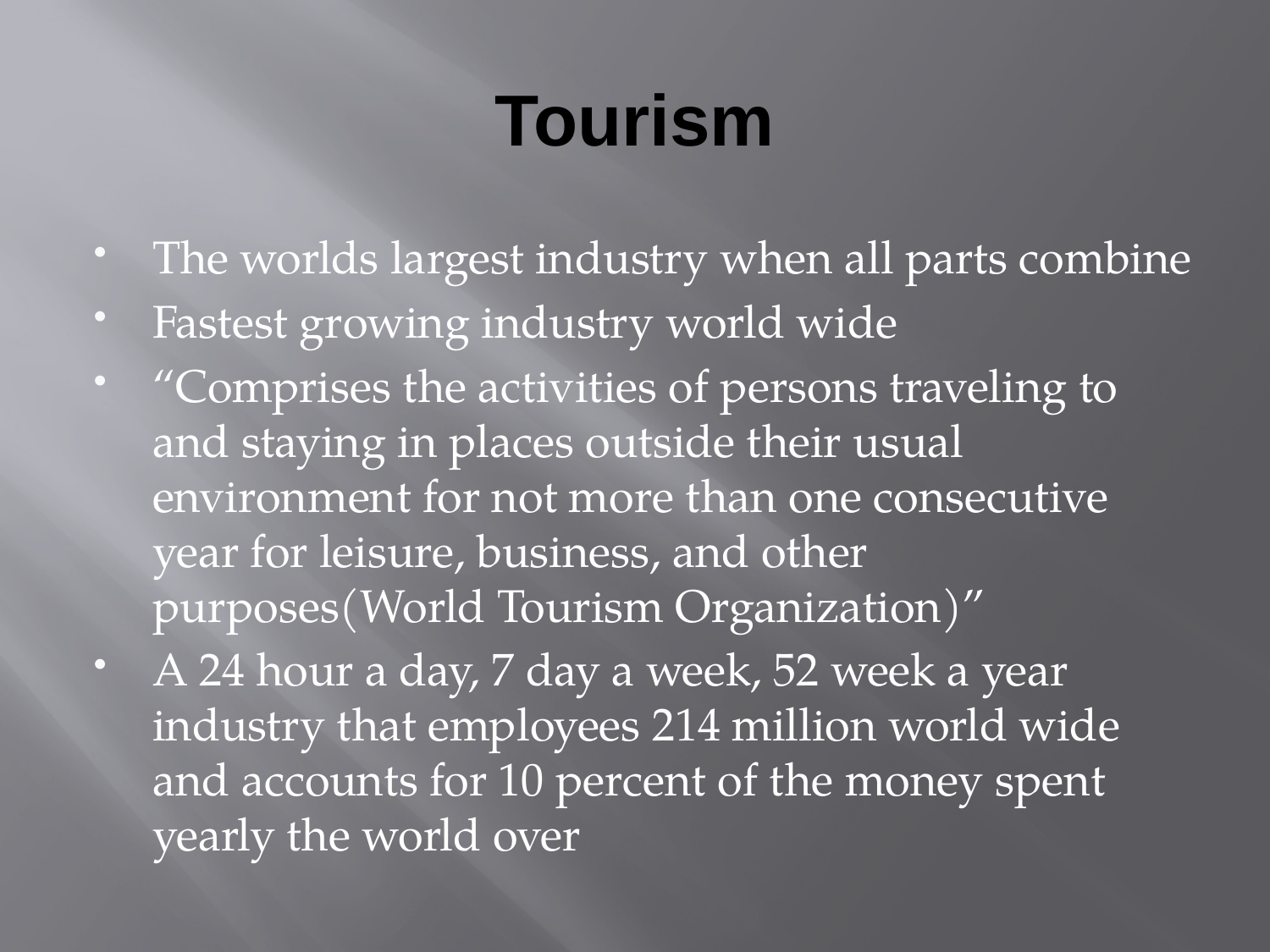

# Tourism
The worlds largest industry when all parts combine
Fastest growing industry world wide
“Comprises the activities of persons traveling to and staying in places outside their usual environment for not more than one consecutive year for leisure, business, and other purposes(World Tourism Organization)”
A 24 hour a day, 7 day a week, 52 week a year industry that employees 214 million world wide and accounts for 10 percent of the money spent yearly the world over